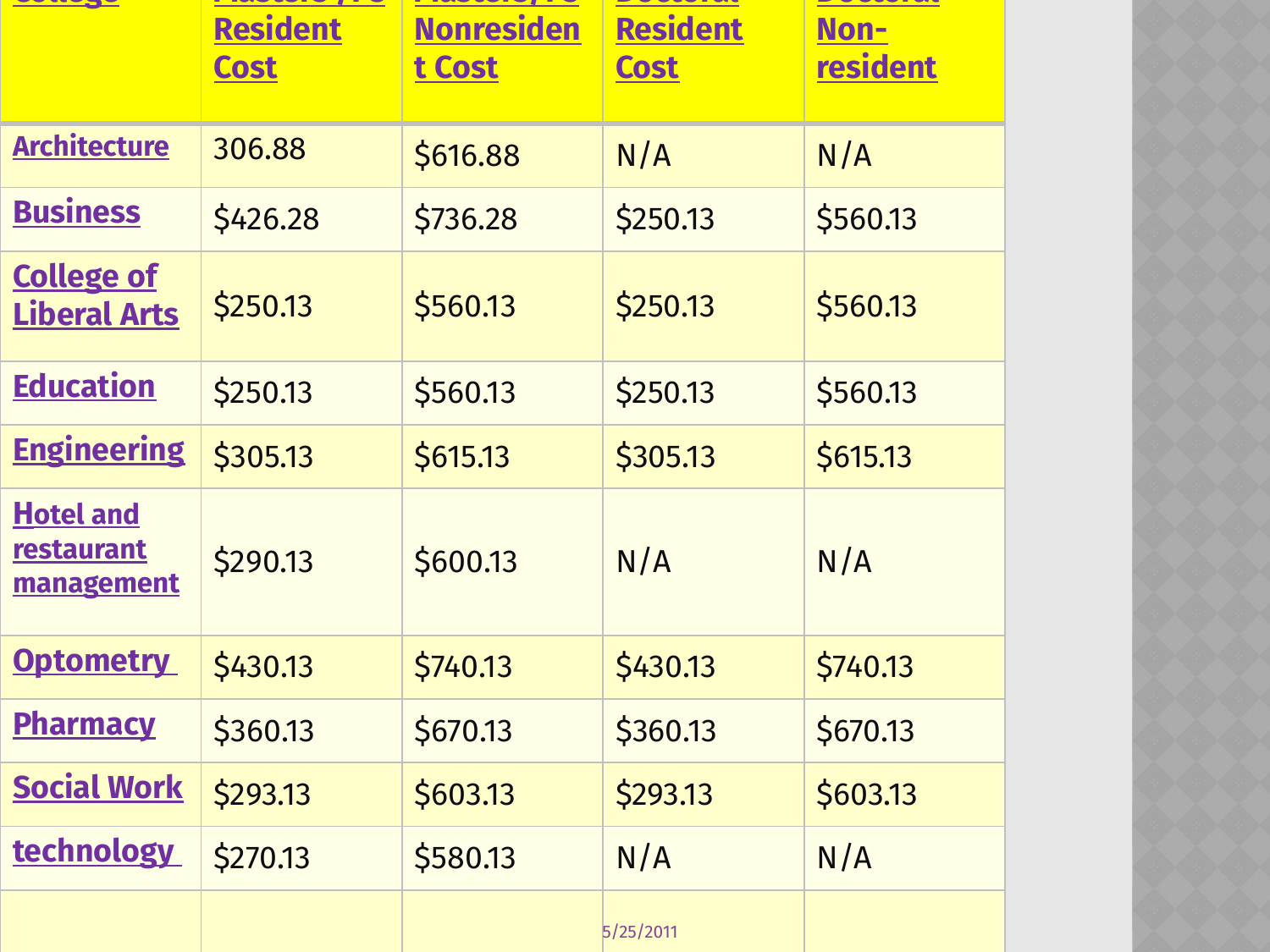

| College | Masters /Ps Resident Cost | Masters/Ps Nonresident Cost | Doctoral Resident Cost | Doctoral Non-resident |
| --- | --- | --- | --- | --- |
| Architecture | 306.88 | $616.88 | N/A | N/A |
| Business | $426.28 | $736.28 | $250.13 | $560.13 |
| College of Liberal Arts | $250.13 | $560.13 | $250.13 | $560.13 |
| Education | $250.13 | $560.13 | $250.13 | $560.13 |
| Engineering | $305.13 | $615.13 | $305.13 | $615.13 |
| Hotel and restaurant management | $290.13 | $600.13 | N/A | N/A |
| Optometry | $430.13 | $740.13 | $430.13 | $740.13 |
| Pharmacy | $360.13 | $670.13 | $360.13 | $670.13 |
| Social Work | $293.13 | $603.13 | $293.13 | $603.13 |
| technology | $270.13 | $580.13 | N/A | N/A |
|  |  |  |  |  |

5/25/2011